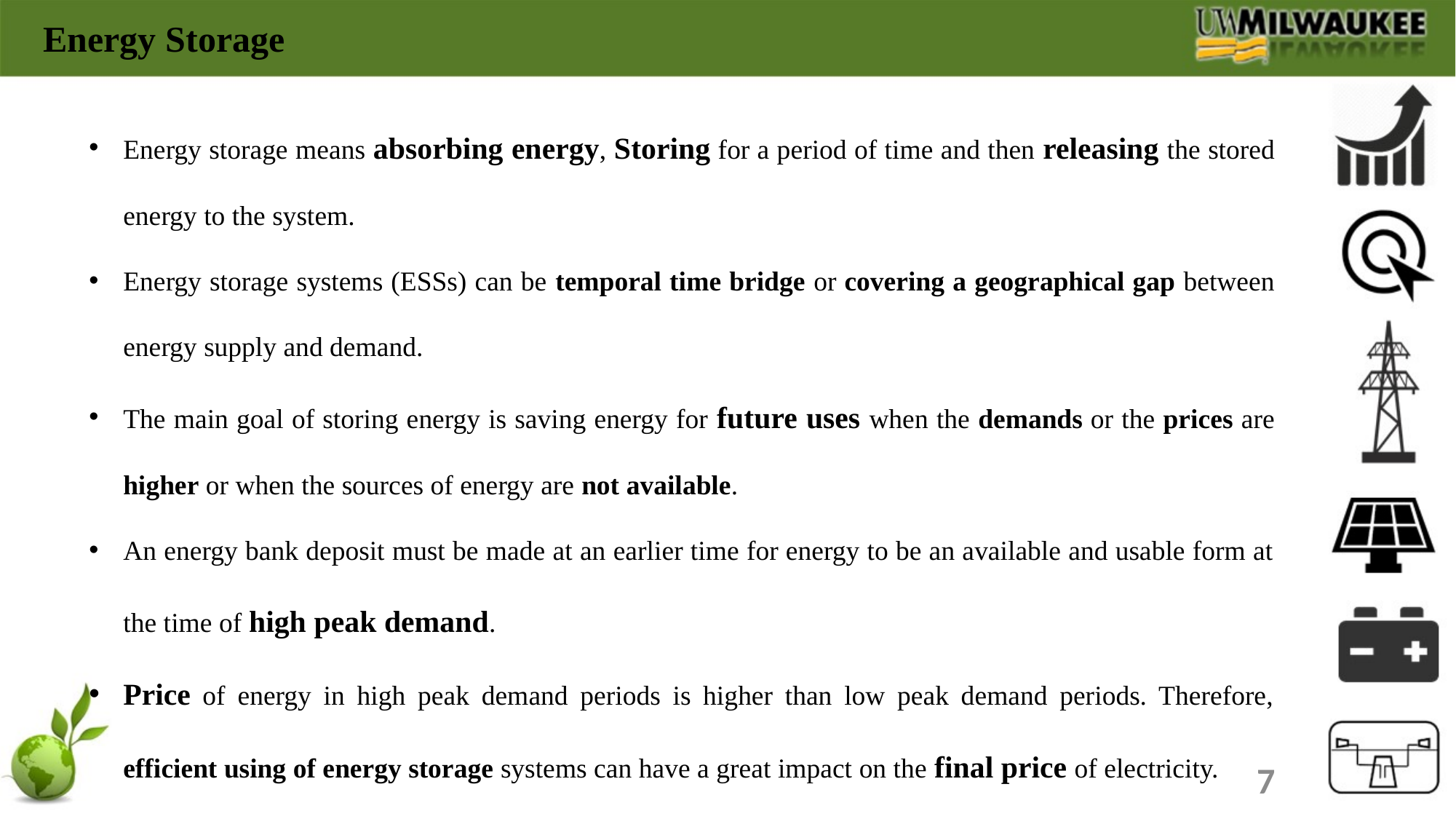

Energy Storage
Energy storage means absorbing energy, Storing for a period of time and then releasing the stored energy to the system.
Energy storage systems (ESSs) can be temporal time bridge or covering a geographical gap between energy supply and demand.
The main goal of storing energy is saving energy for future uses when the demands or the prices are higher or when the sources of energy are not available.
An energy bank deposit must be made at an earlier time for energy to be an available and usable form at the time of high peak demand.
Price of energy in high peak demand periods is higher than low peak demand periods. Therefore, efficient using of energy storage systems can have a great impact on the final price of electricity.

7